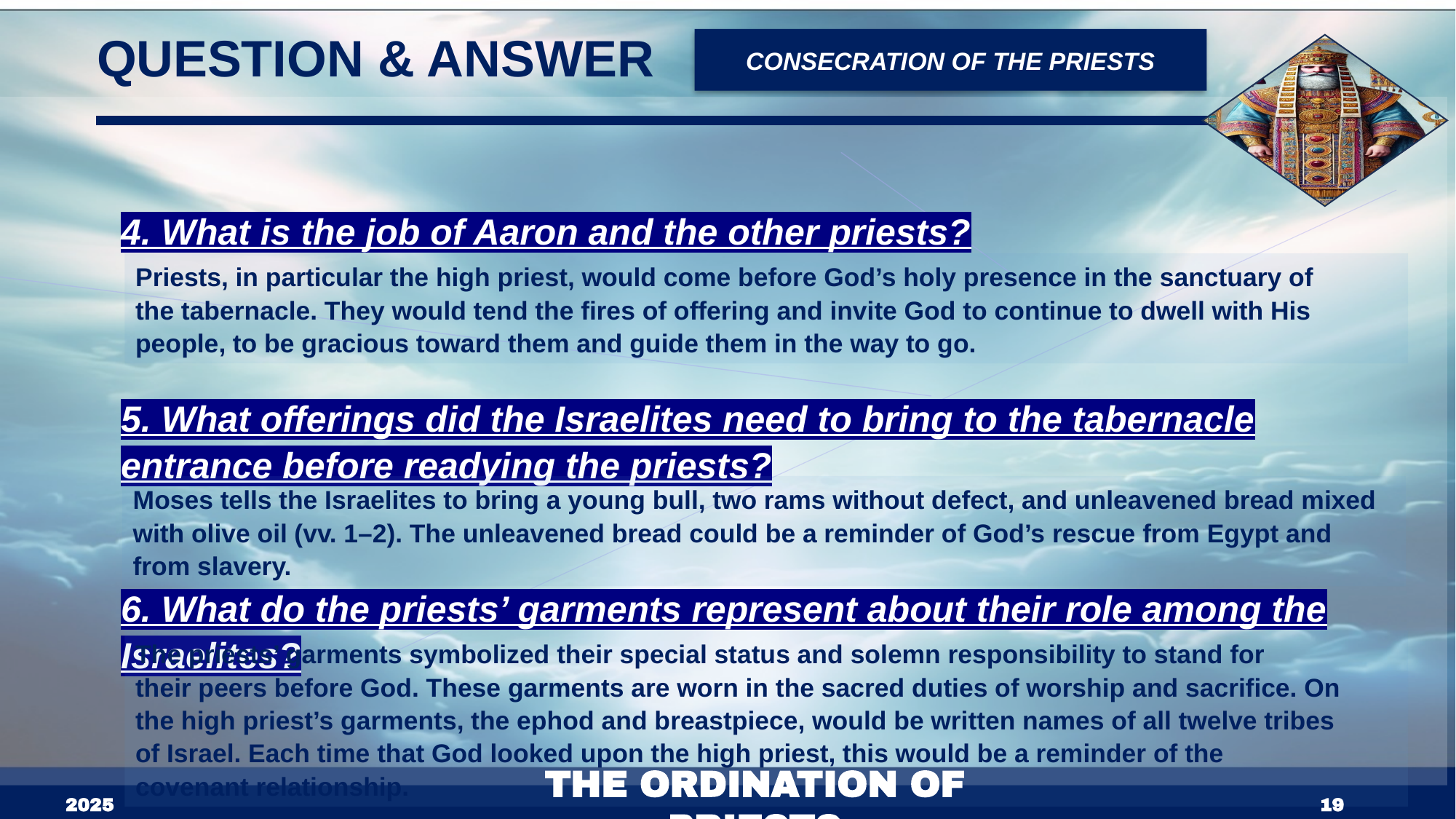

QUESTION & ANSWER
CONSECRATION OF THE PRIESTS

4. What is the job of Aaron and the other priests?

5. What offerings did the Israelites need to bring to the tabernacle entrance before readying the priests?

6. What do the priests’ garments represent about their role among the Israelites?

Priests, in particular the high priest, would come before God’s holy presence in the sanctuary of the tabernacle. They would tend the fires of offering and invite God to continue to dwell with His people, to be gracious toward them and guide them in the way to go.

Moses tells the Israelites to bring a young bull, two rams without defect, and unleavened bread mixed with olive oil (vv. 1–2). The unleavened bread could be a reminder of God’s rescue from Egypt and from slavery.
The priests’ garments symbolized their special status and solemn responsibility to stand for their peers before God. These garments are worn in the sacred duties of worship and sacrifice. On the high priest’s garments, the ephod and breastpiece, would be written names of all twelve tribes of Israel. Each time that God looked upon the high priest, this would be a reminder of the covenant relationship.
2025
The Ordination of Priests
19